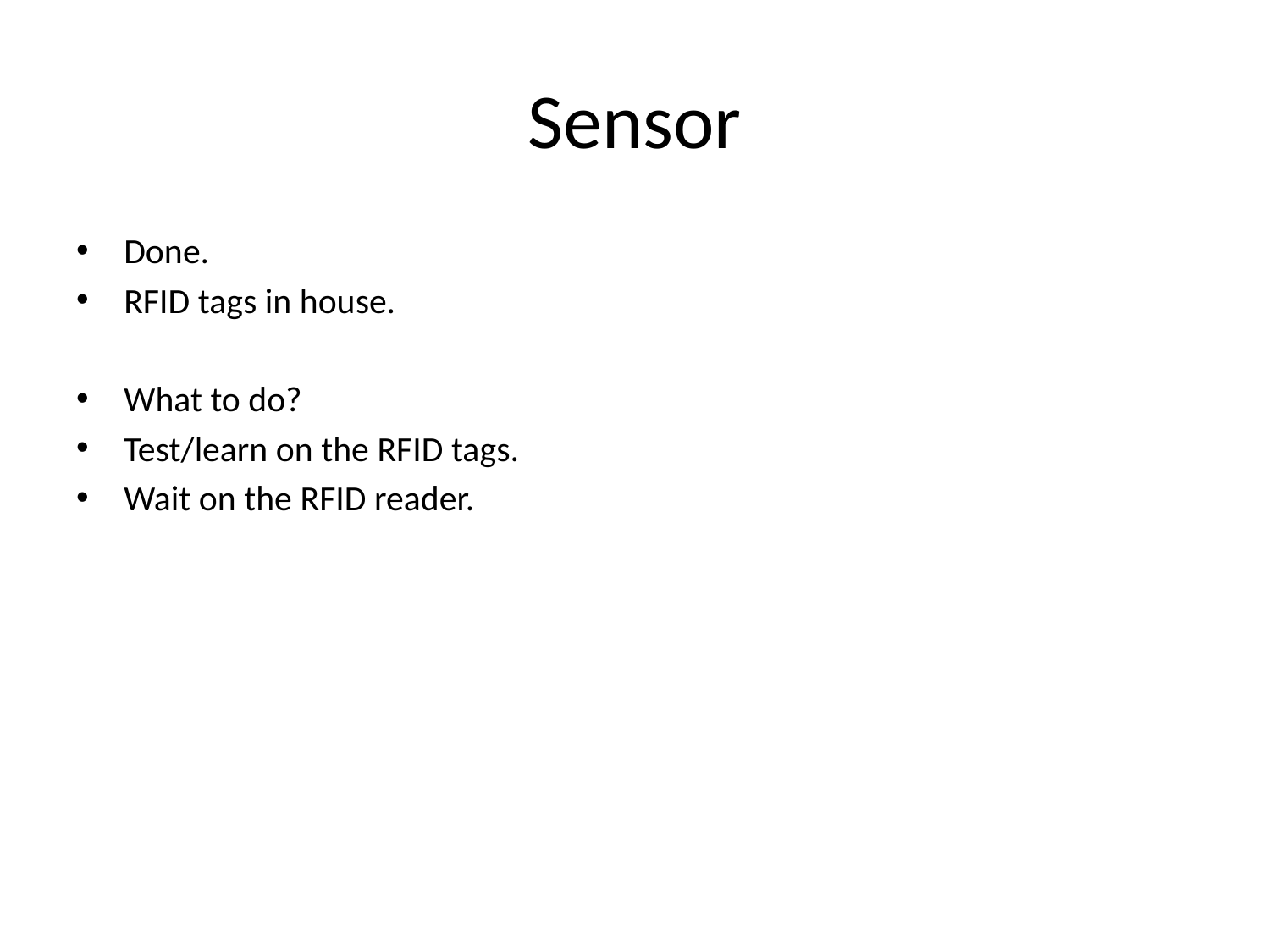

# Sensor
Done.
RFID tags in house.

What to do?
Test/learn on the RFID tags.
Wait on the RFID reader.